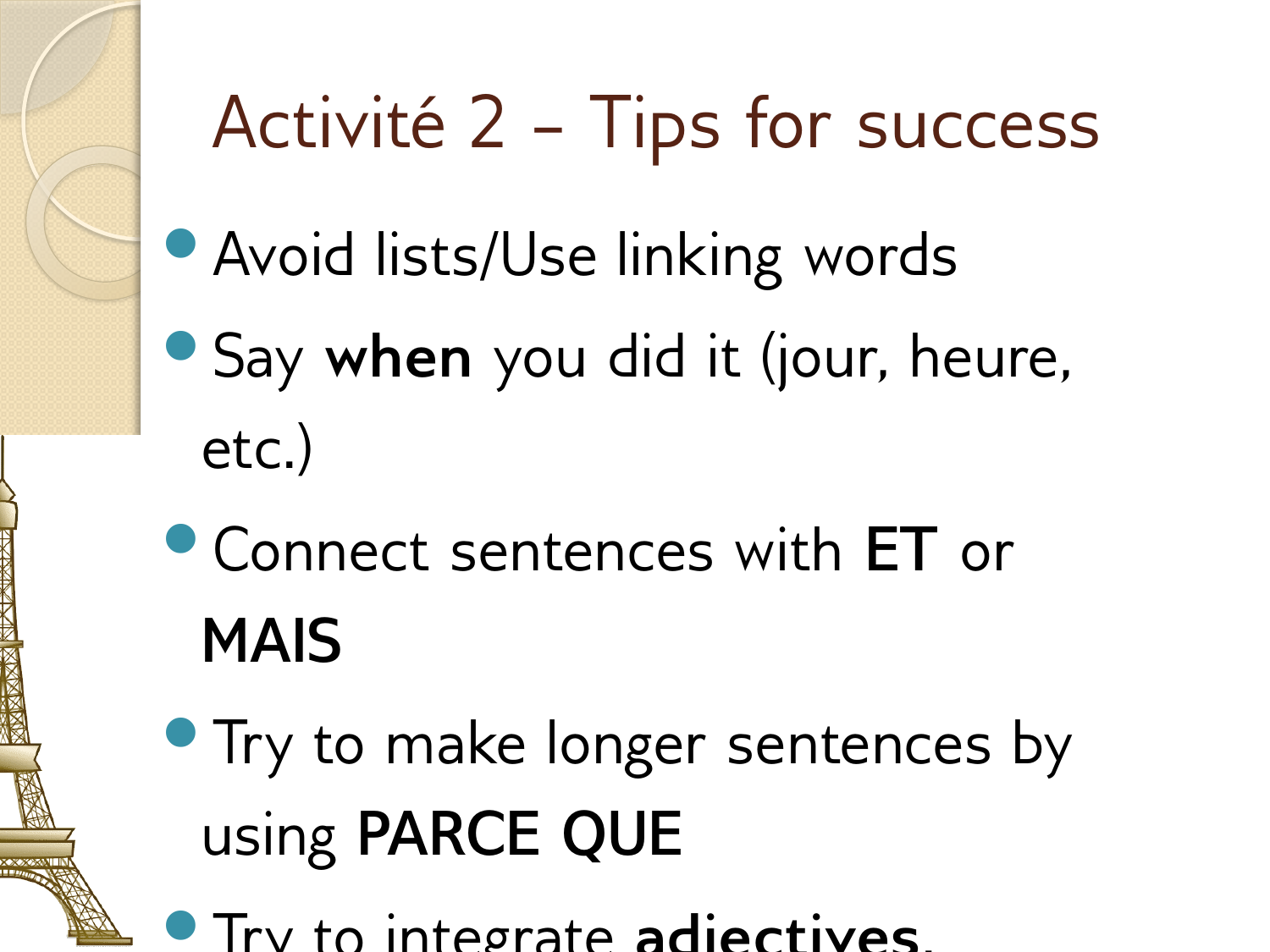

# Activité 2 – Tips for success
Avoid lists/Use linking words
Say when you did it (jour, heure, etc.)
Connect sentences with ET or MAIS
Try to make longer sentences by using PARCE QUE
Try to integrate adjectives.